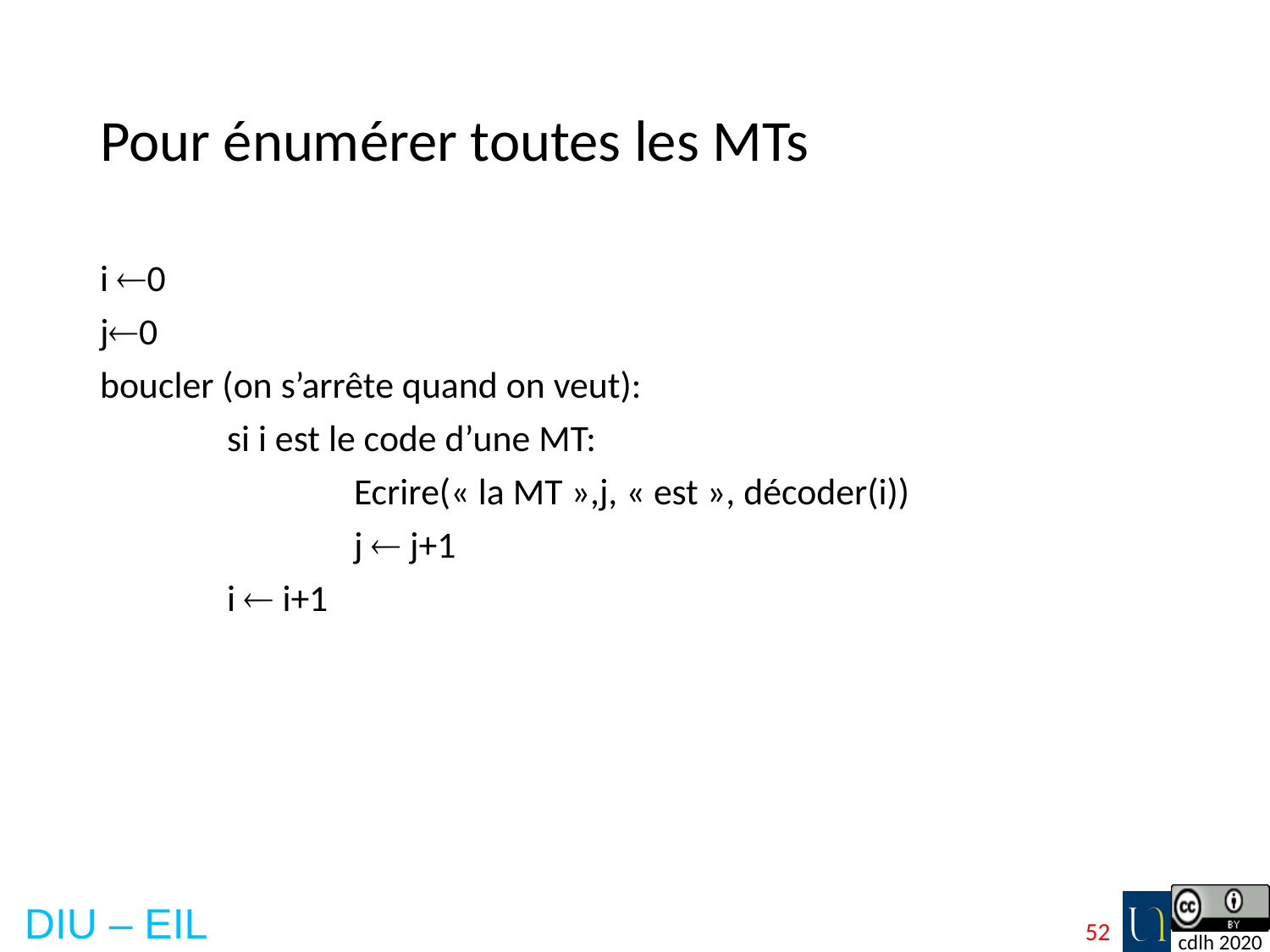

# Pour énumérer toutes les MTs
i ←0
j←0
boucler (on s’arrête quand on veut):
	si i est le code d’une MT:
		Ecrire(« la MT »,j, « est », décoder(i))
		j ← j+1
	i ← i+1

52